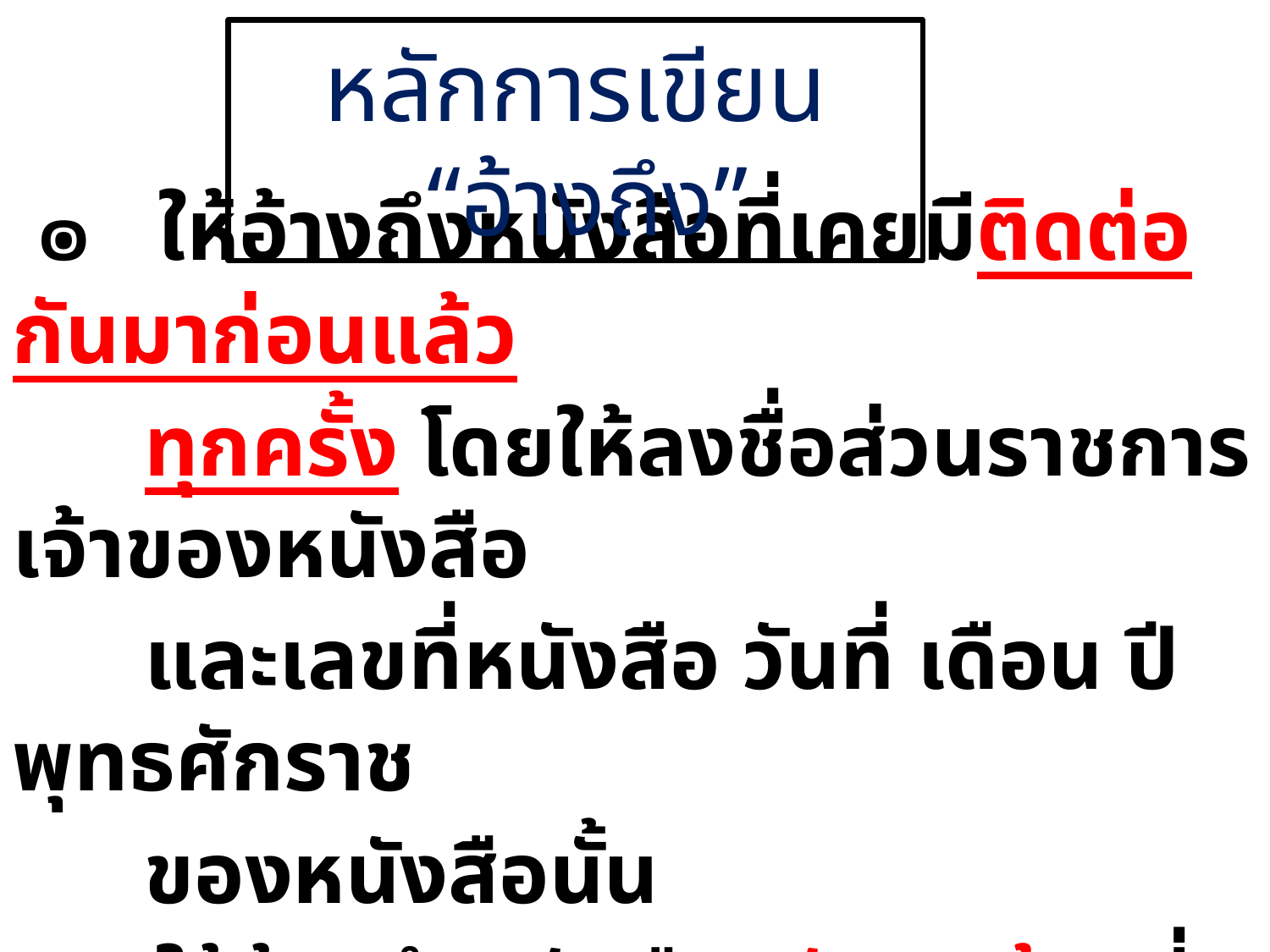

หลักการเขียน “อ้างถึง”
 ๏   ให้อ้างถึงหนังสือที่เคยมีติดต่อกันมาก่อนแล้ว
      ทุกครั้ง โดยให้ลงชื่อส่วนราชการเจ้าของหนังสือ
      และเลขที่หนังสือ วันที่ เดือน ปีพุทธศักราช
      ของหนังสือนั้น
 ๏   ให้อ้างถึงหนังสือฉบับสุดท้ายที่เคยติดต่อกัน
       เพียงฉบับเดียว  เว้นแต่มีเรื่องอื่นที่เป็นสาระสำคัญ
       ต้องนำมาพิจารณา